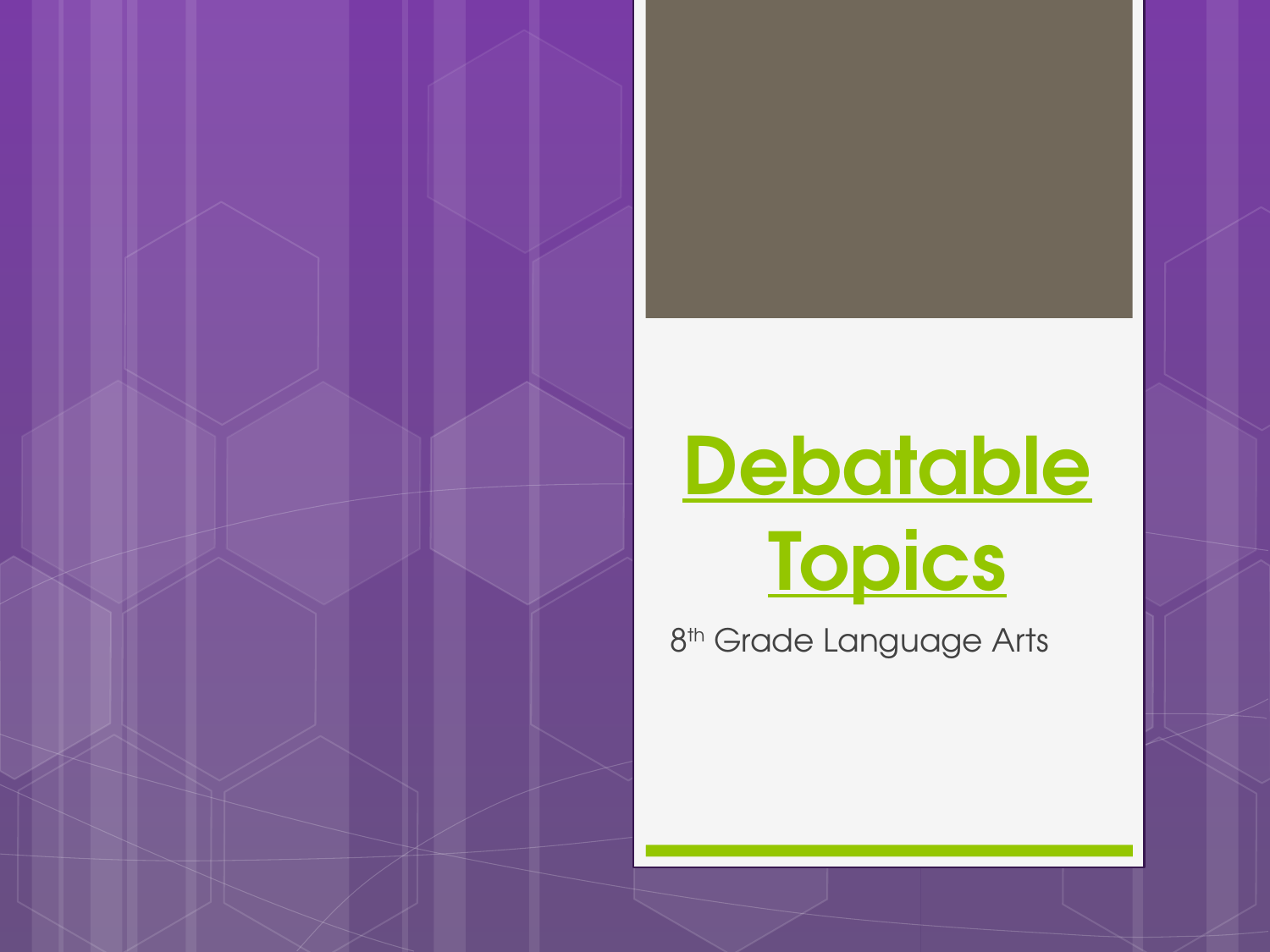

# Debatable Topics
8th Grade Language Arts